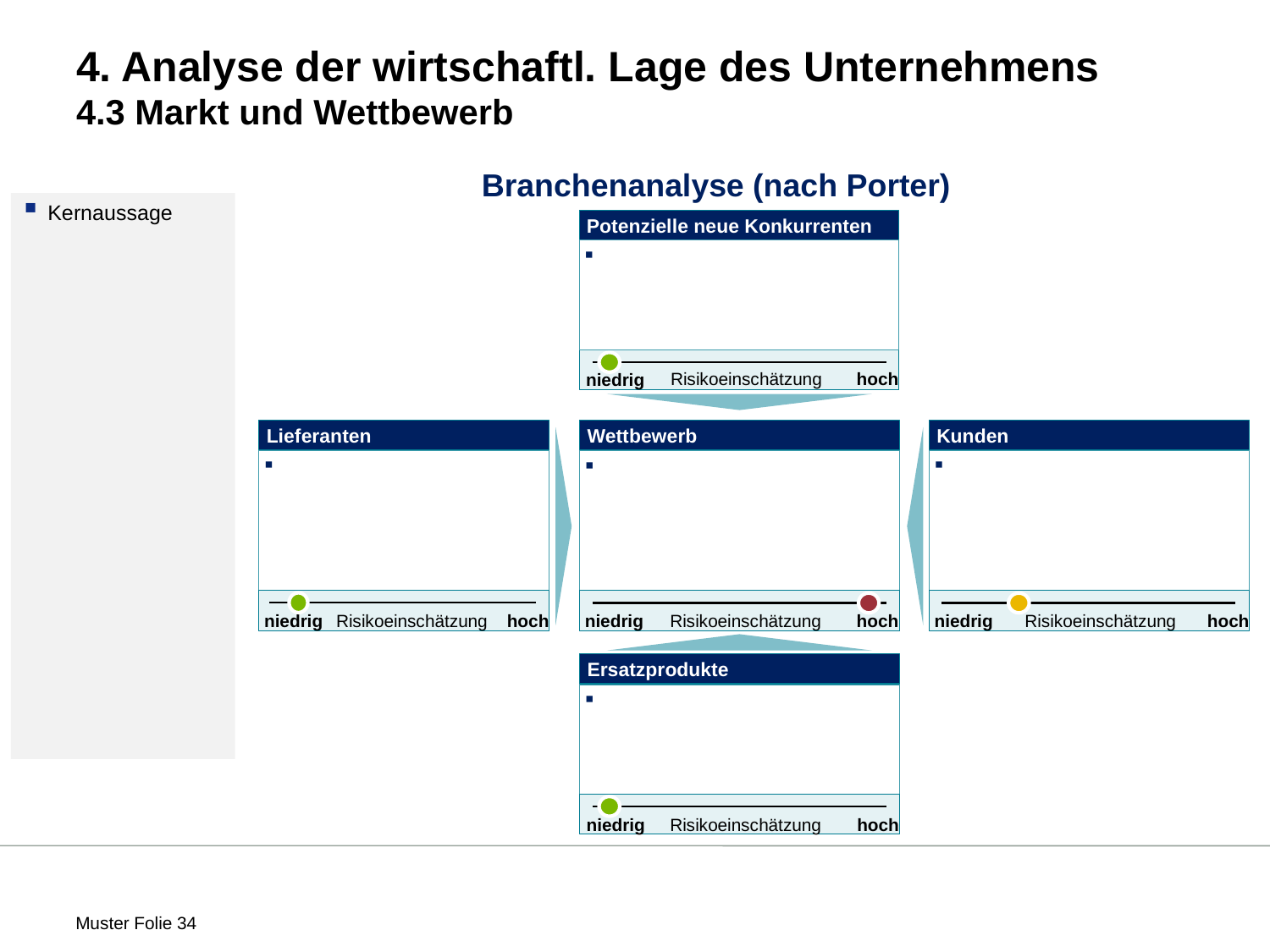

# 4. Analyse der wirtschaftl. Lage des Unternehmens 4.3 Markt und Wettbewerb
Branchenanalyse (nach Porter)

Kernaussage
Potenzielle neue Konkurrenten

Risikoeinschätzung
hoch
niedrig

Lieferanten
Wettbewerb
Kunden

Risikoeinschätzung
hoch
Risikoeinschätzung
Risikoeinschätzung
niedrig
hoch
hoch
niedrig
niedrig

Ersatzprodukte

Risikoeinschätzung
hoch
niedrig
 Muster Folie 34